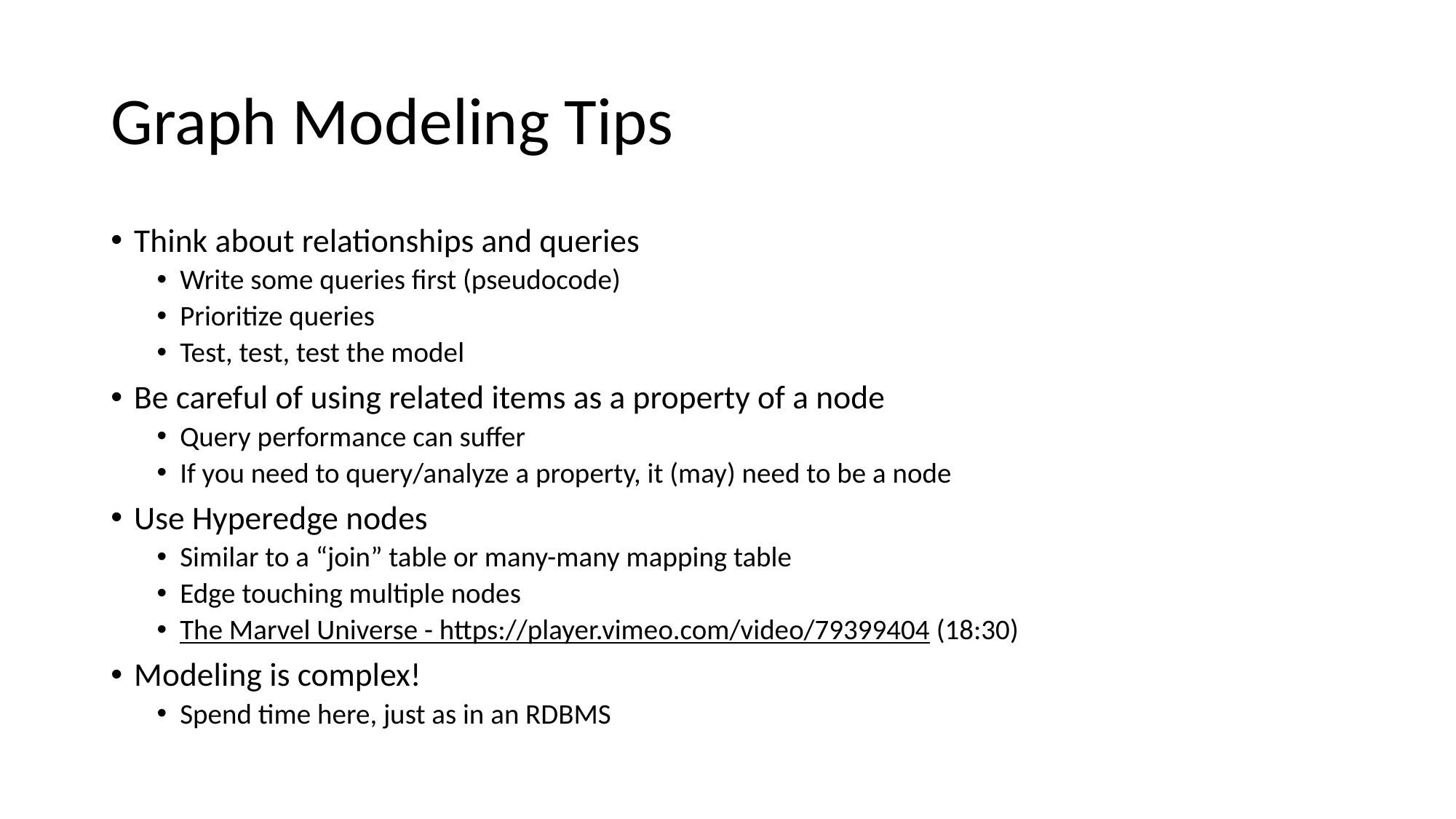

# Graph Modeling Tips
Think about relationships and queries
Write some queries first (pseudocode)
Prioritize queries
Test, test, test the model
Be careful of using related items as a property of a node
Query performance can suffer
If you need to query/analyze a property, it (may) need to be a node
Use Hyperedge nodes
Similar to a “join” table or many-many mapping table
Edge touching multiple nodes
The Marvel Universe - https://player.vimeo.com/video/79399404 (18:30)
Modeling is complex!
Spend time here, just as in an RDBMS